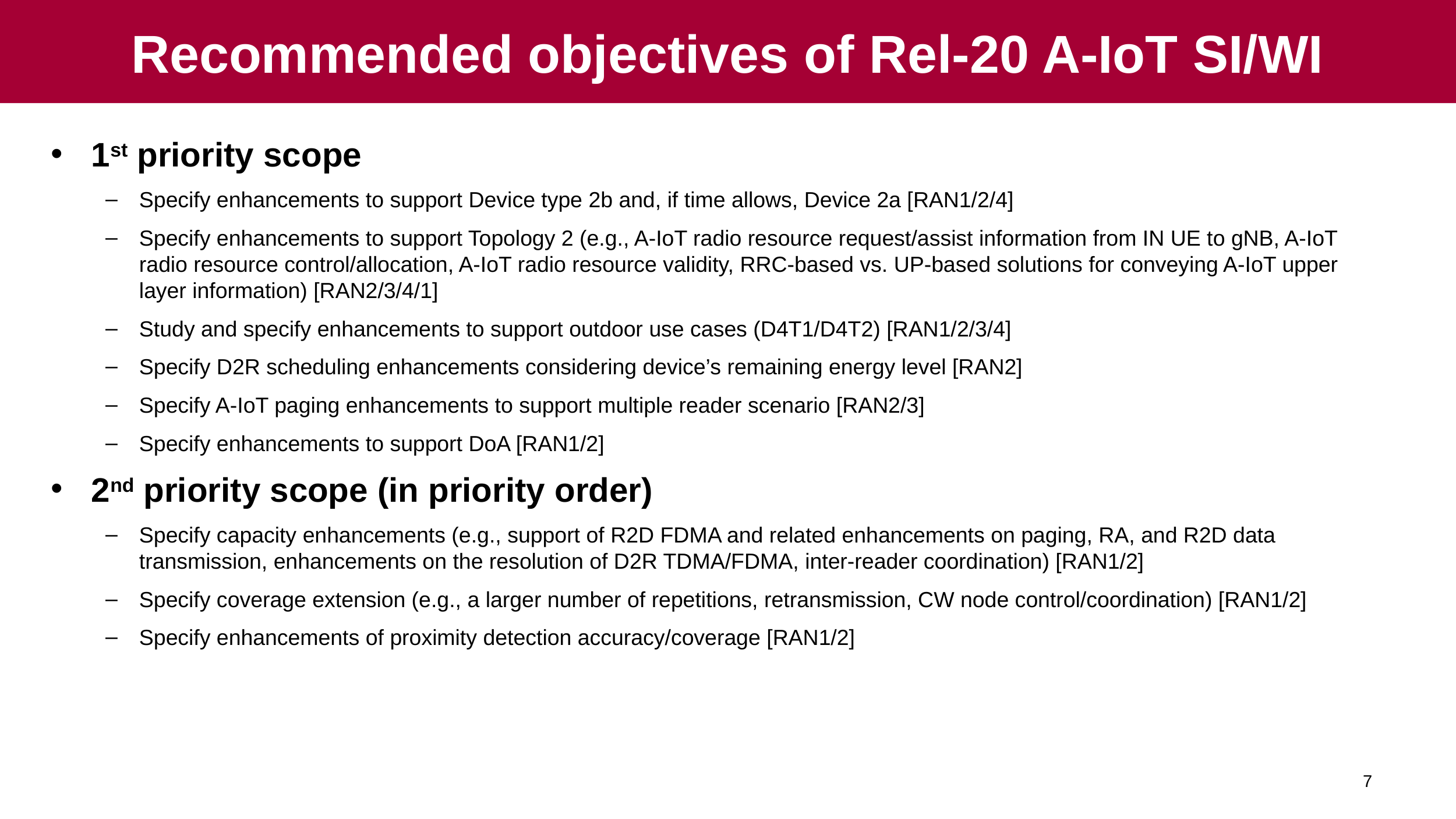

# Recommended objectives of Rel-20 A-IoT SI/WI
1st priority scope
Specify enhancements to support Device type 2b and, if time allows, Device 2a [RAN1/2/4]
Specify enhancements to support Topology 2 (e.g., A-IoT radio resource request/assist information from IN UE to gNB, A-IoT radio resource control/allocation, A-IoT radio resource validity, RRC-based vs. UP-based solutions for conveying A-IoT upper layer information) [RAN2/3/4/1]
Study and specify enhancements to support outdoor use cases (D4T1/D4T2) [RAN1/2/3/4]
Specify D2R scheduling enhancements considering device’s remaining energy level [RAN2]
Specify A-IoT paging enhancements to support multiple reader scenario [RAN2/3]
Specify enhancements to support DoA [RAN1/2]
2nd priority scope (in priority order)
Specify capacity enhancements (e.g., support of R2D FDMA and related enhancements on paging, RA, and R2D data transmission, enhancements on the resolution of D2R TDMA/FDMA, inter-reader coordination) [RAN1/2]
Specify coverage extension (e.g., a larger number of repetitions, retransmission, CW node control/coordination) [RAN1/2]
Specify enhancements of proximity detection accuracy/coverage [RAN1/2]
7